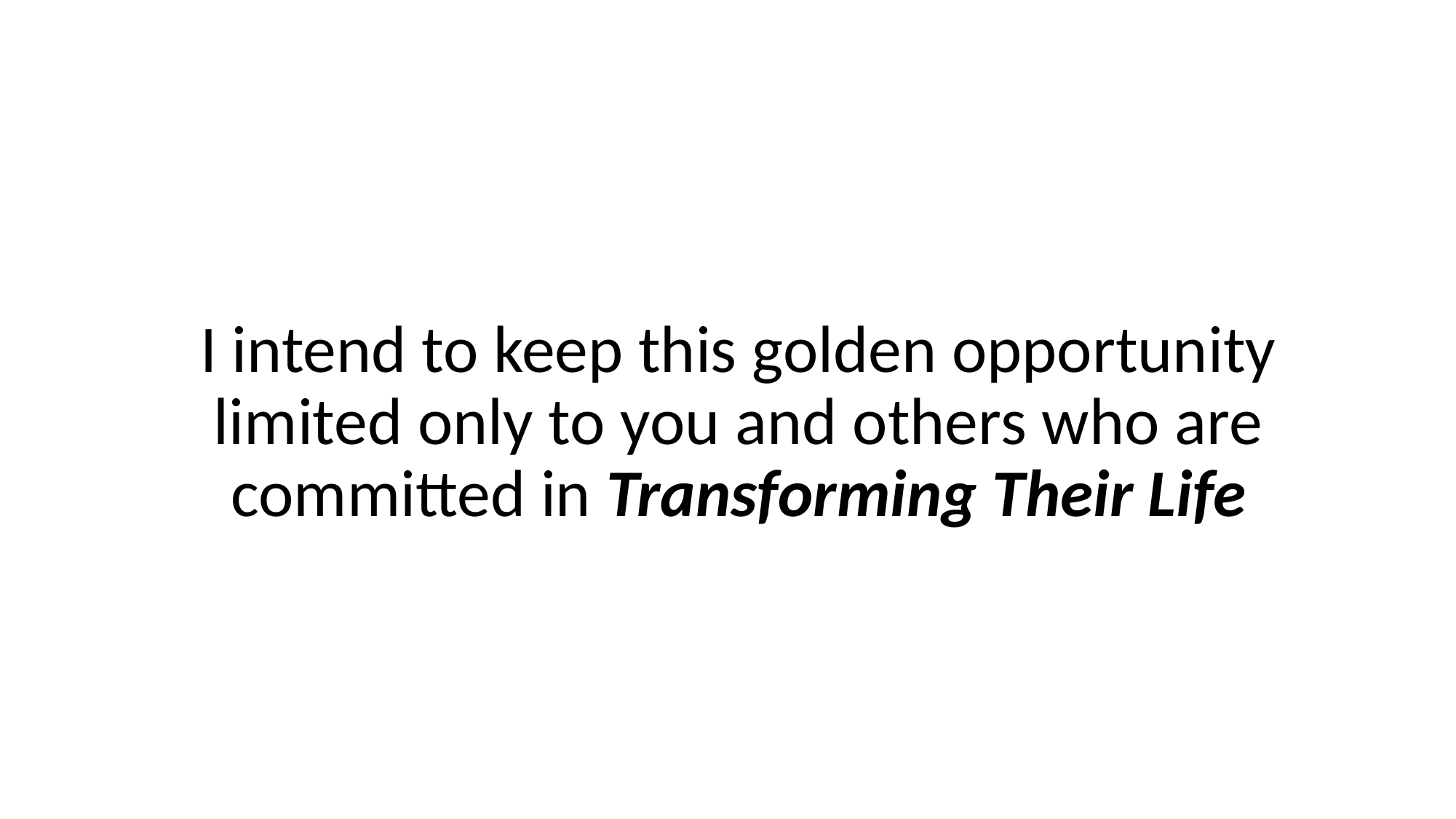

I intend to keep this golden opportunity limited only to you and others who are committed in Transforming Their Life